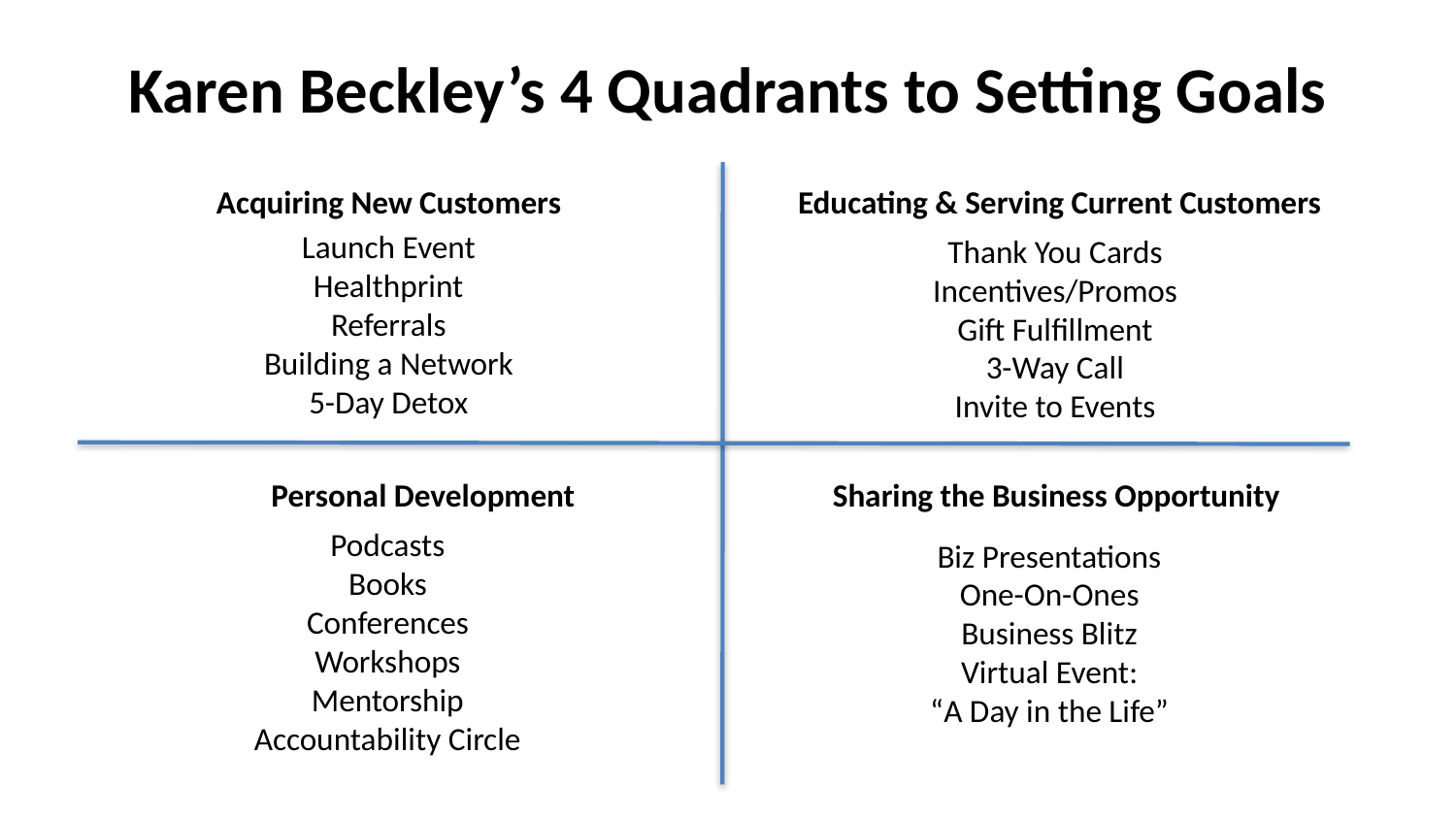

# Karen Beckley’s 4 Quadrants to Setting Goals
Educating & Serving Current Customers
Acquiring New Customers
Launch Event
Healthprint
Referrals
Building a Network
5-Day Detox
Thank You Cards
Incentives/Promos
Gift Fulfillment
3-Way Call
Invite to Events
Sharing the Business Opportunity
Personal Development
Podcasts
Books
Conferences
Workshops
Mentorship
Accountability Circle
Biz Presentations
One-On-Ones
Business Blitz
Virtual Event:
“A Day in the Life”